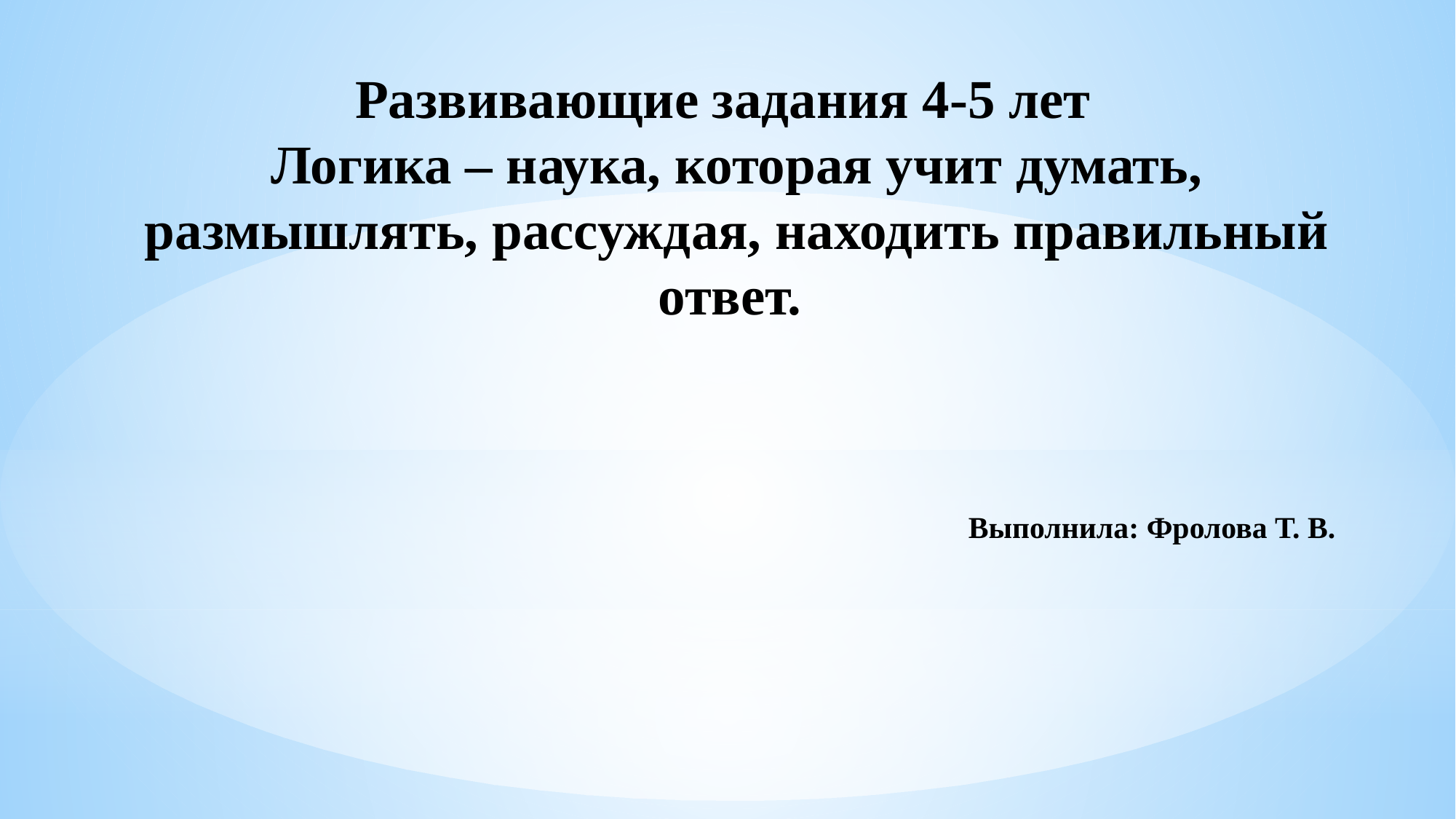

Развивающие задания 4-5 лет
Логика – наука, которая учит думать, размышлять, рассуждая, находить правильный ответ.

Выполнила: Фролова Т. В.